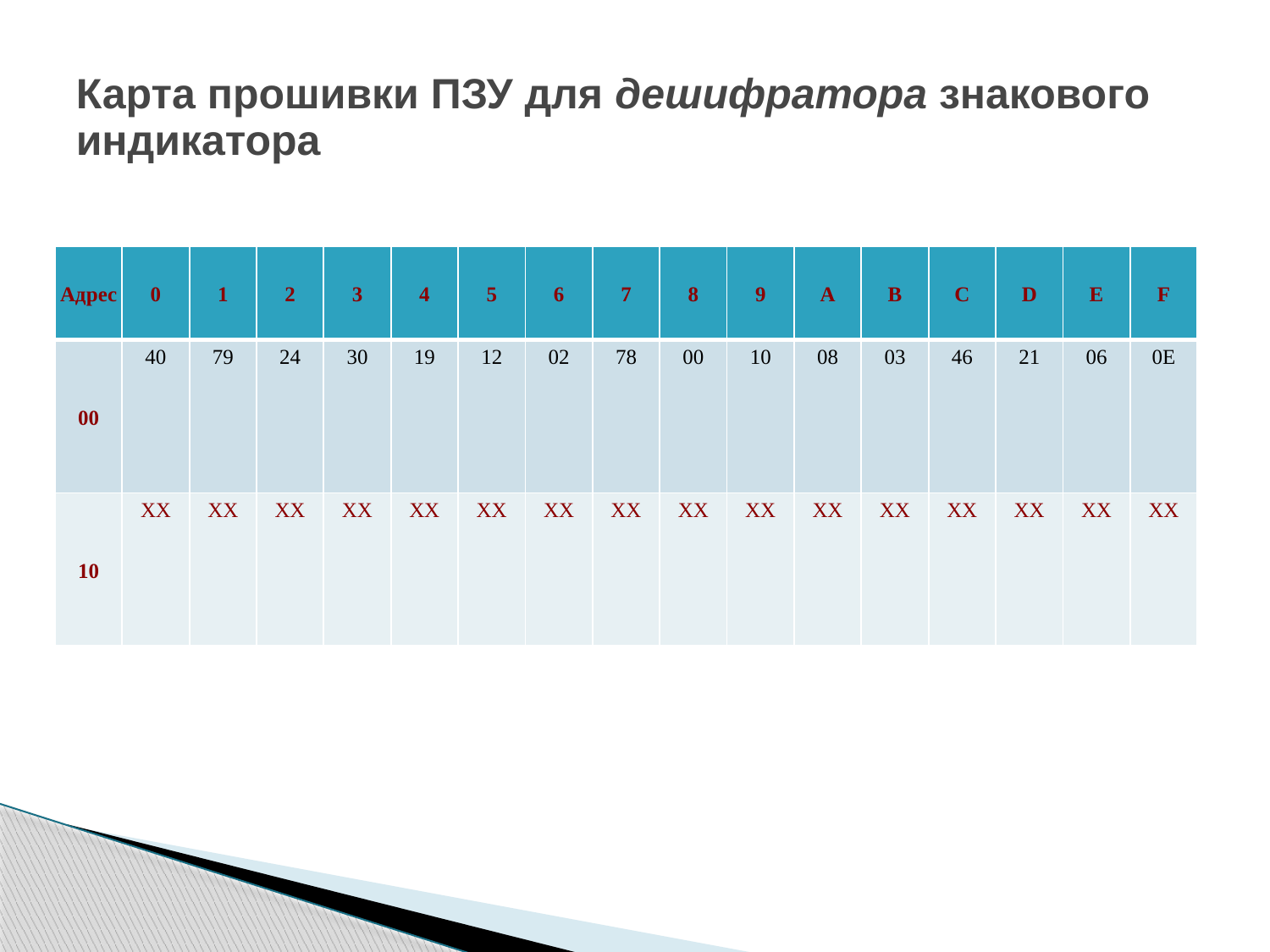

# Карта прошивки ПЗУ для дешифратора знакового индикатора
| Адрес | 0 | 1 | 2 | 3 | 4 | 5 | 6 | 7 | 8 | 9 | A | B | C | D | E | F |
| --- | --- | --- | --- | --- | --- | --- | --- | --- | --- | --- | --- | --- | --- | --- | --- | --- |
| 00 | 40 | 79 | 24 | 30 | 19 | 12 | 02 | 78 | 00 | 10 | 08 | 03 | 46 | 21 | 06 | 0E |
| 10 | XX | XX | XX | XX | XX | XX | XX | XX | XX | XX | XX | XX | XX | XX | XX | XX |